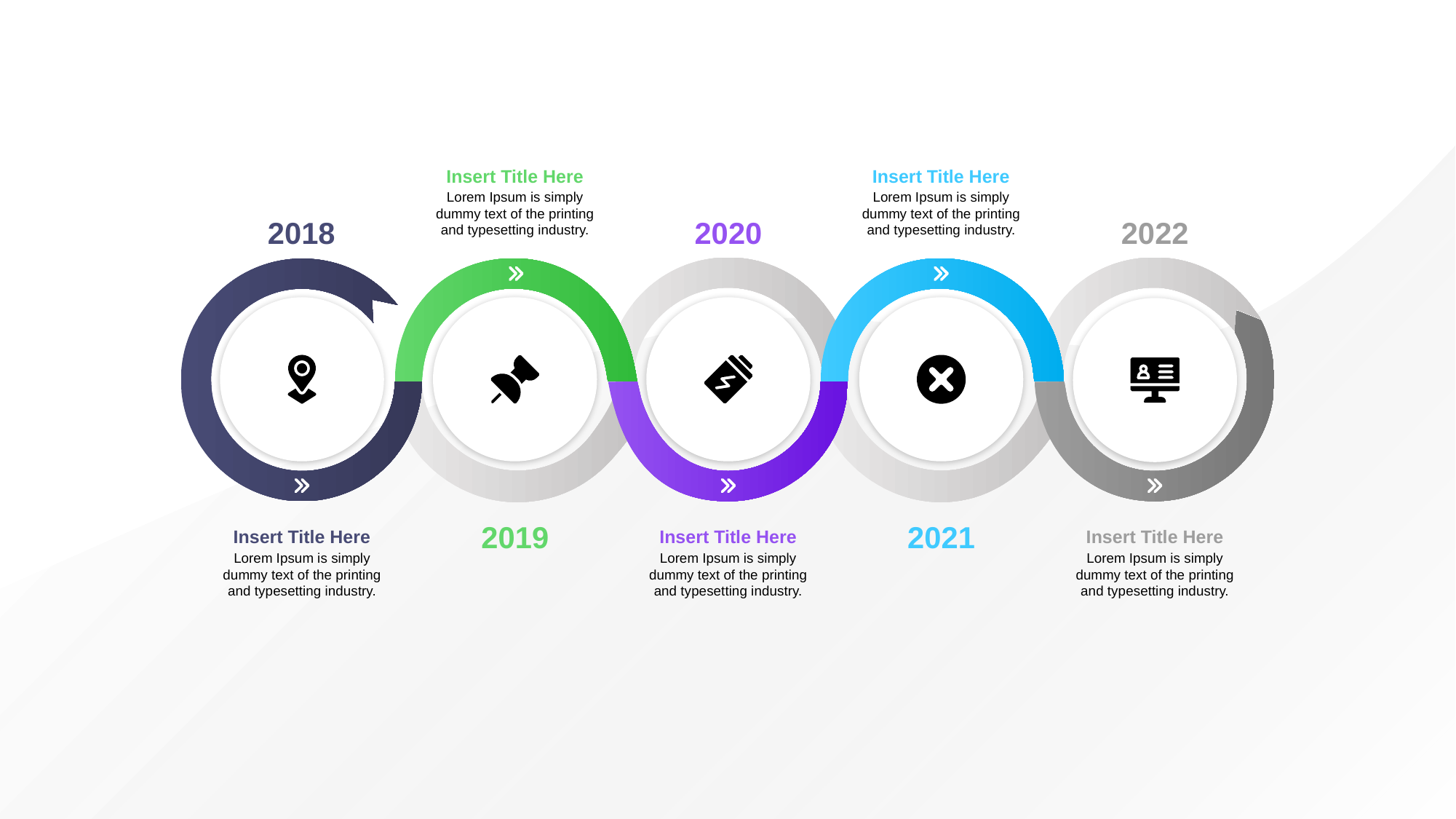

Insert Title Here
Insert Title Here
Lorem Ipsum is simply dummy text of the printing and typesetting industry.
Lorem Ipsum is simply dummy text of the printing and typesetting industry.
2018
2020
2022

2019
2021
Insert Title Here
Lorem Ipsum is simply dummy text of the printing and typesetting industry.
Insert Title Here
Insert Title Here
Lorem Ipsum is simply dummy text of the printing and typesetting industry.
Lorem Ipsum is simply dummy text of the printing and typesetting industry.